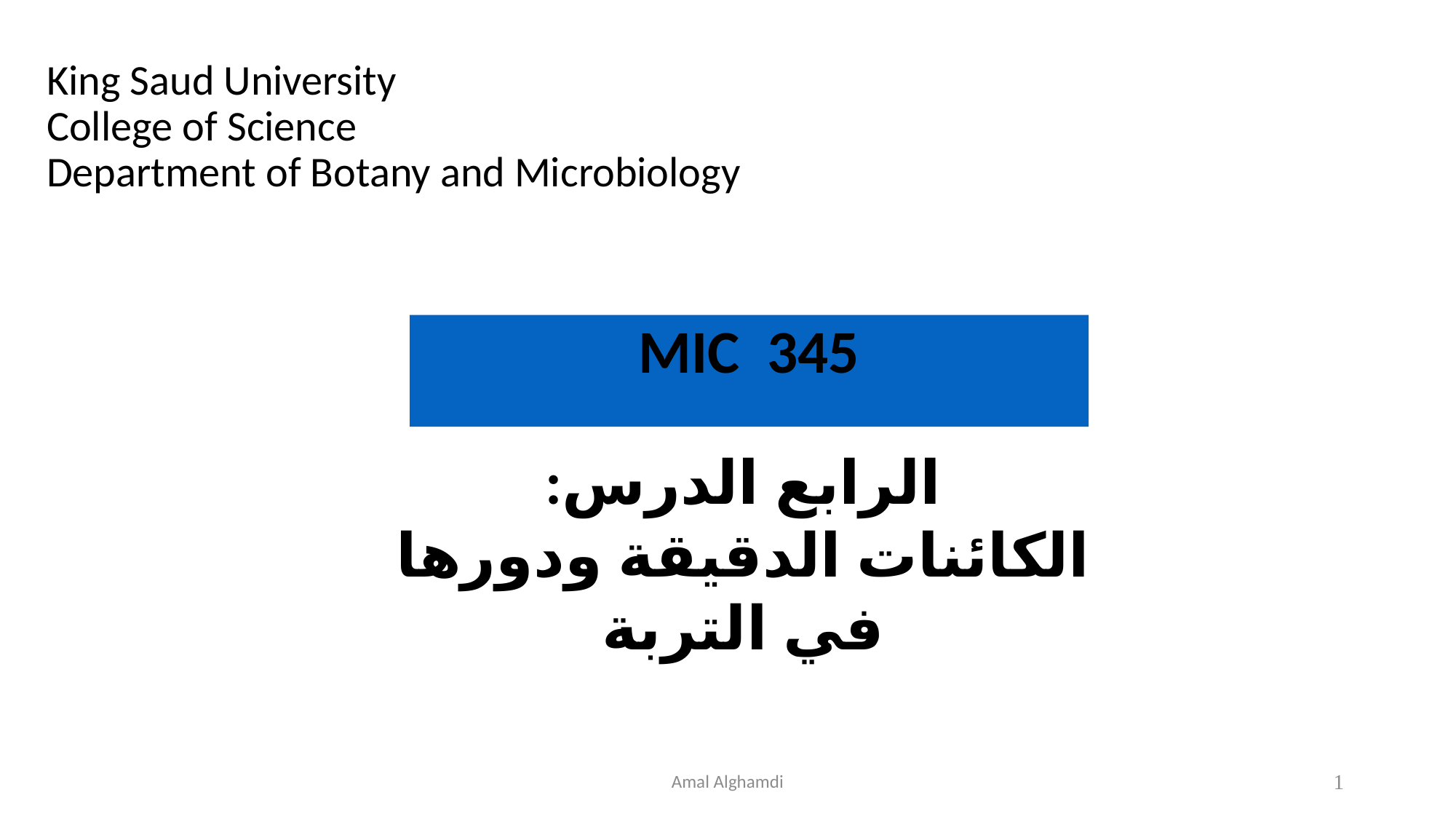

# King Saud University College of Science Department of Botany and Microbiology
MIC  345
:الرابع الدرس
الكائنات الدقيقة ودورها في التربة
Amal Alghamdi
1